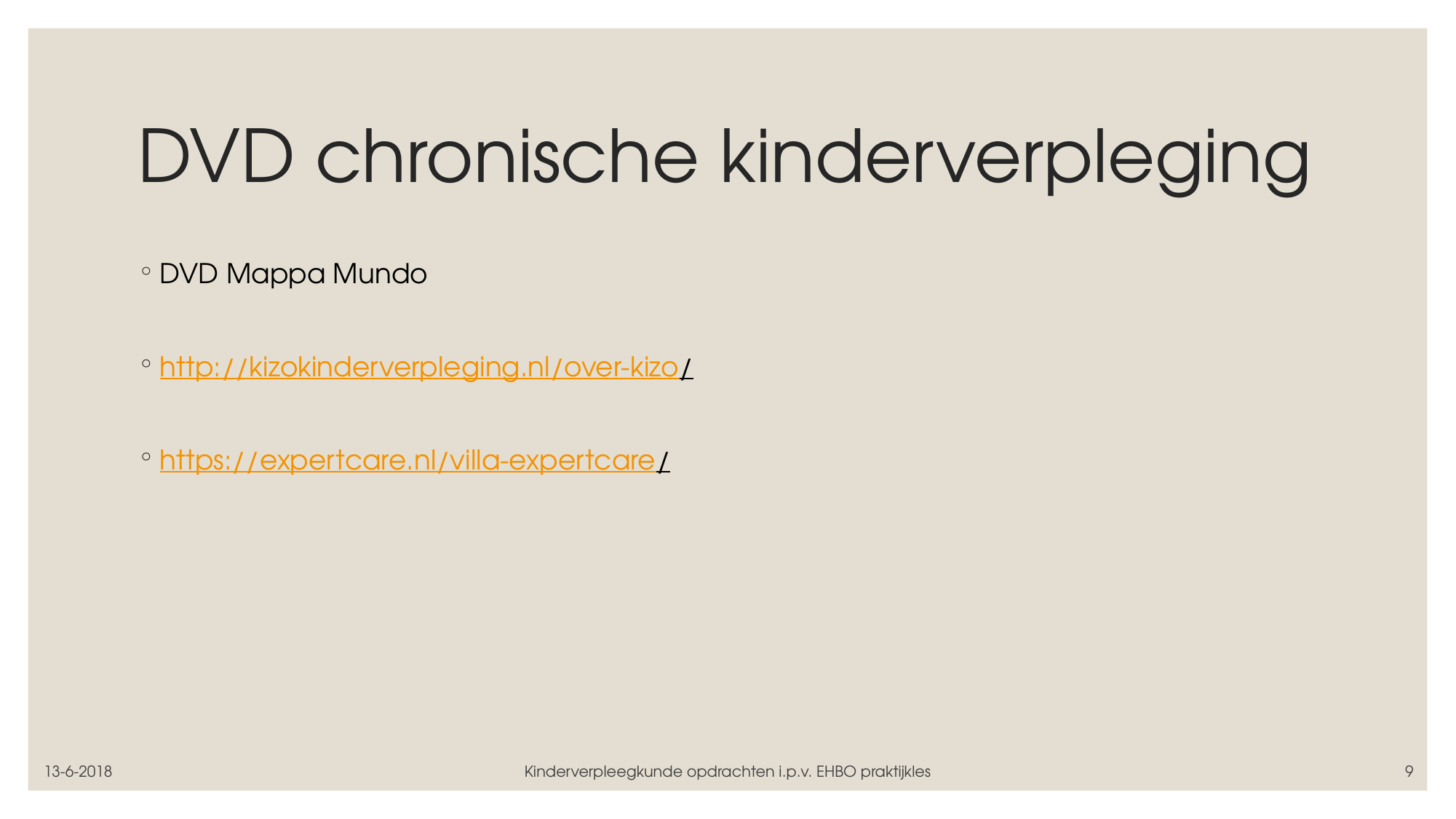

# DVD chronische kinderverpleging
DVD Mappa Mundo

http://kizokinderverpleging.nl/over-kizo/

https://expertcare.nl/villa-expertcare/
13-6-2018
Kinderverpleegkunde opdrachten i.p.v. EHBO praktijkles
9